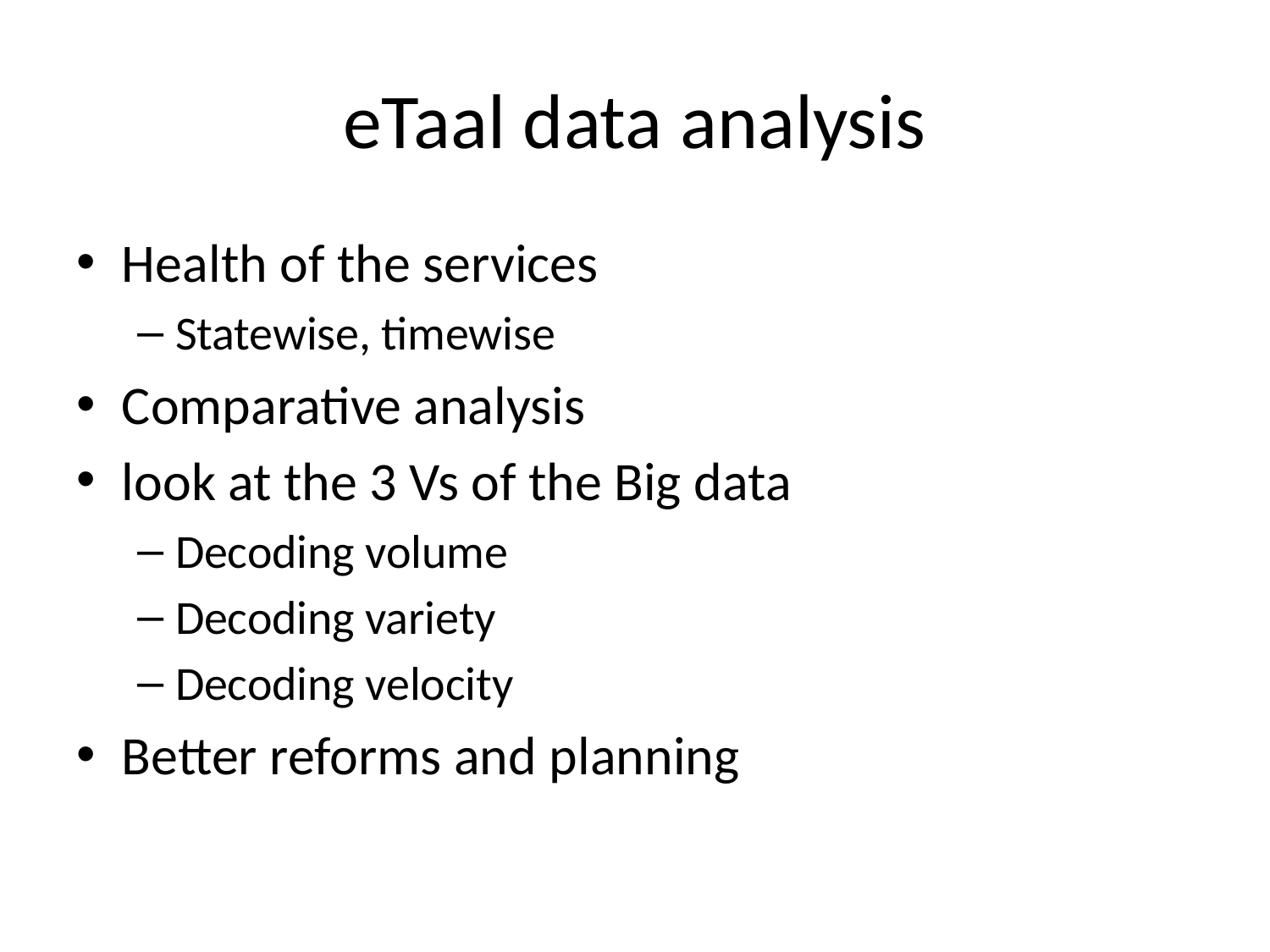

# eTaal data analysis
Health of the services
Statewise, timewise
Comparative analysis
look at the 3 Vs of the Big data
Decoding volume
Decoding variety
Decoding velocity
Better reforms and planning